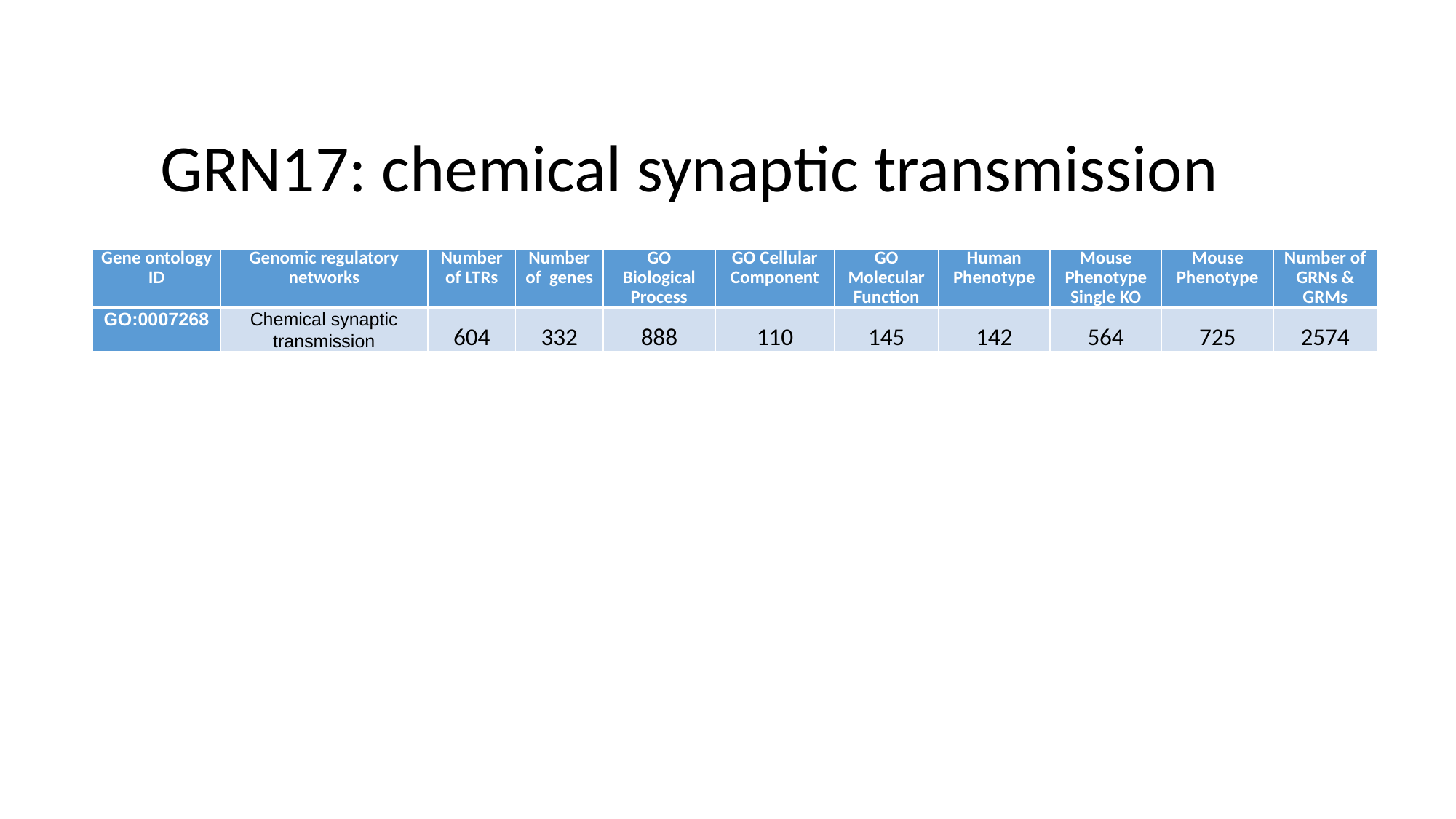

# GRN17: chemical synaptic transmission
| Gene ontology ID | Genomic regulatory networks | Number of LTRs | Number of genes | GO Biological Process | GO Cellular Component | GO Molecular Function | Human Phenotype | Mouse Phenotype Single KO | Mouse Phenotype | Number of GRNs & GRMs |
| --- | --- | --- | --- | --- | --- | --- | --- | --- | --- | --- |
| GO:0007268 | Chemical synaptic transmission | 604 | 332 | 888 | 110 | 145 | 142 | 564 | 725 | 2574 |